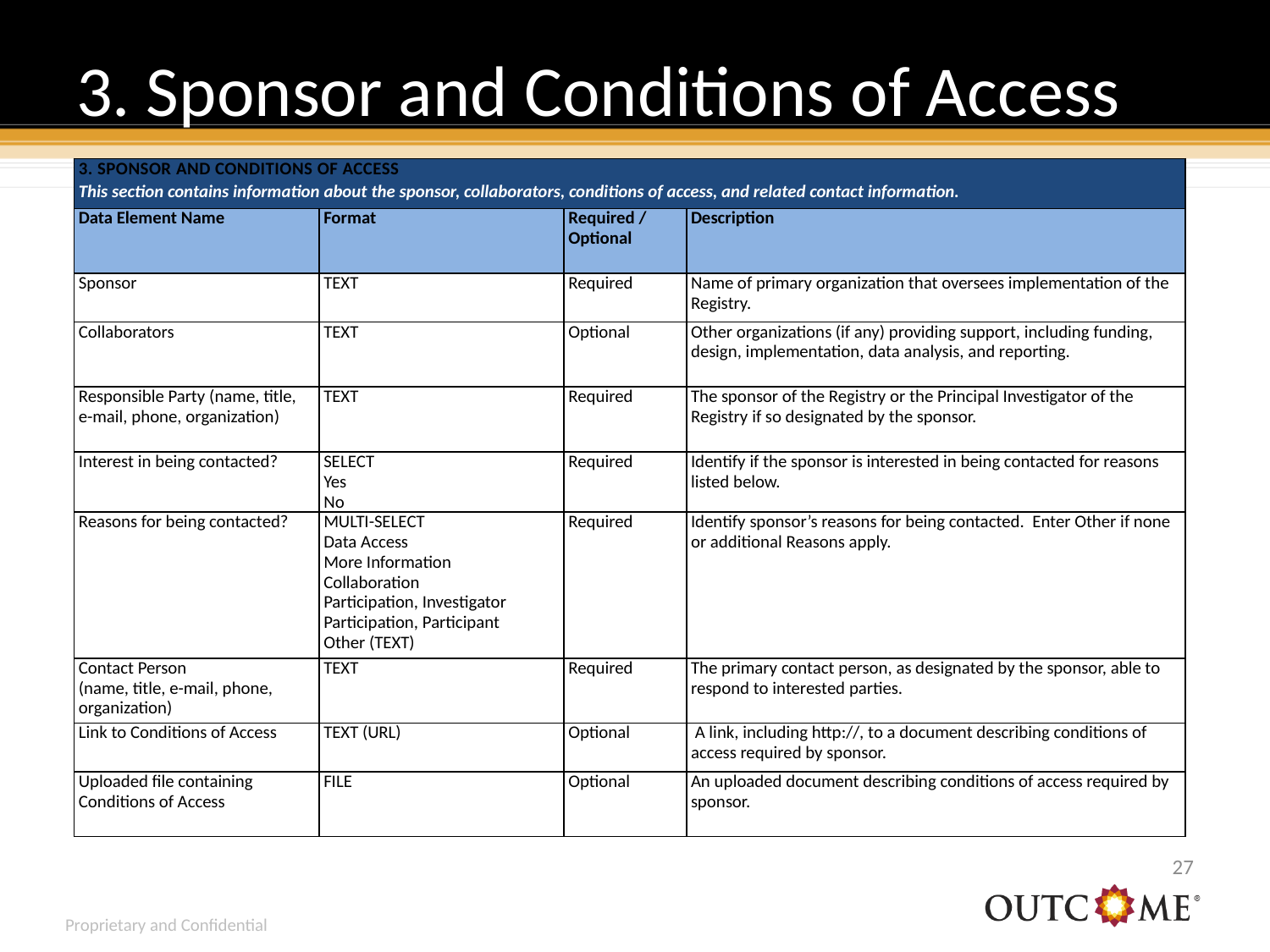

# 3. Sponsor and Conditions of Access
| 3. Sponsor and Conditions of Access This section contains information about the sponsor, collaborators, conditions of access, and related contact information. |  |  |  |
| --- | --- | --- | --- |
| Data Element Name | Format | Required / Optional | Description |
| Sponsor | TEXT | Required | Name of primary organization that oversees implementation of the Registry. |
| Collaborators | TEXT | Optional | Other organizations (if any) providing support, including funding, design, implementation, data analysis, and reporting. |
| Responsible Party (name, title, e-mail, phone, organization) | TEXT | Required | The sponsor of the Registry or the Principal Investigator of the Registry if so designated by the sponsor. |
| Interest in being contacted? | SELECT Yes No | Required | Identify if the sponsor is interested in being contacted for reasons listed below. |
| Reasons for being contacted? | MULTI-SELECT Data Access More Information Collaboration Participation, Investigator Participation, Participant Other (TEXT) | Required | Identify sponsor’s reasons for being contacted. Enter Other if none or additional Reasons apply. |
| Contact Person (name, title, e-mail, phone, organization) | TEXT | Required | The primary contact person, as designated by the sponsor, able to respond to interested parties. |
| Link to Conditions of Access | TEXT (URL) | Optional | A link, including http://, to a document describing conditions of access required by sponsor. |
| Uploaded file containing Conditions of Access | FILE | Optional | An uploaded document describing conditions of access required by sponsor. |
27